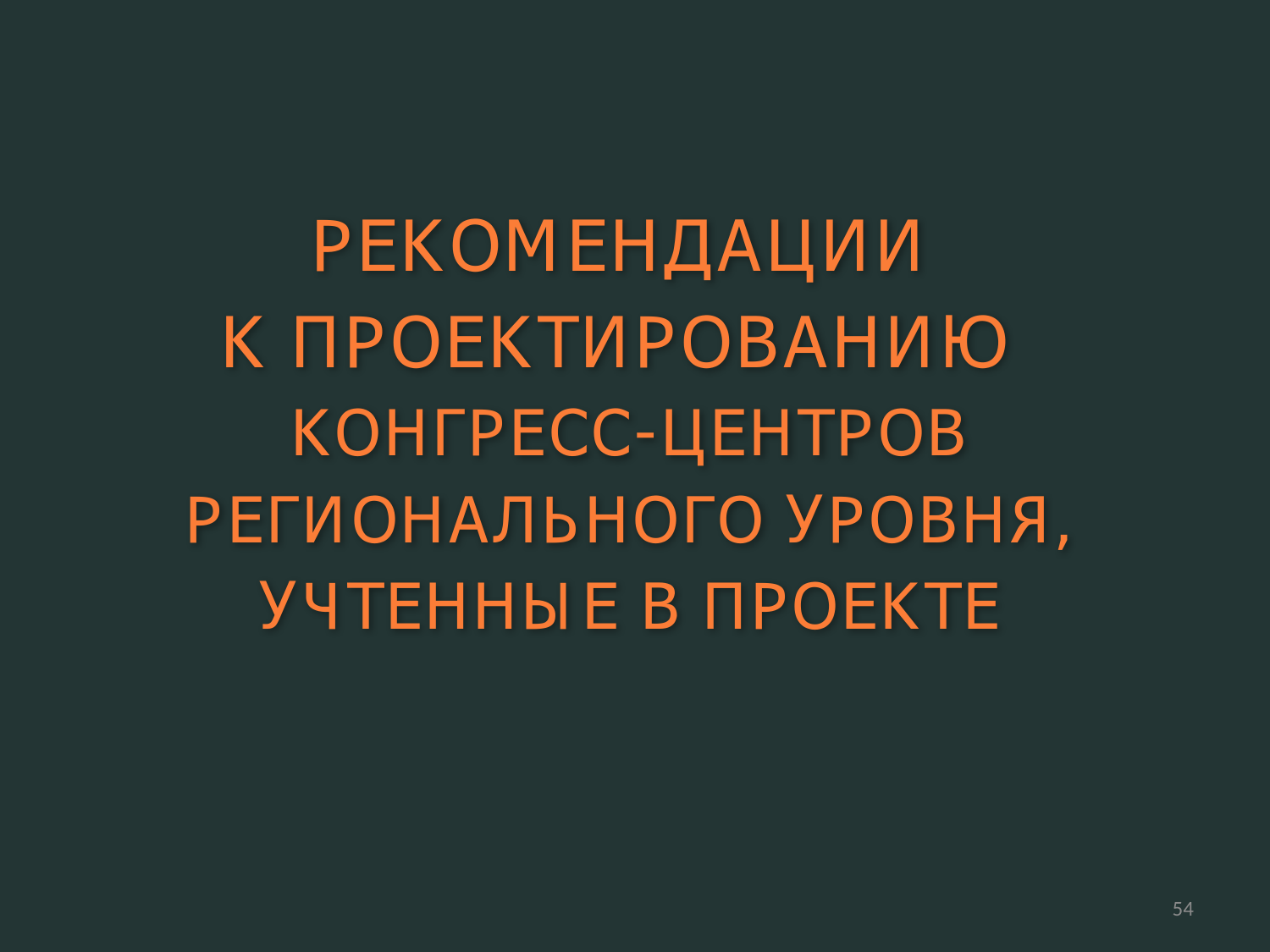

РЕКОМЕНДАЦИИ
К ПРОЕКТИРОВАНИЮ
КОНГРЕСС-ЦЕНТРОВ РЕГИОНАЛЬНОГО УРОВНЯ,
УЧТЕННЫЕ В ПРОЕКТЕ
54